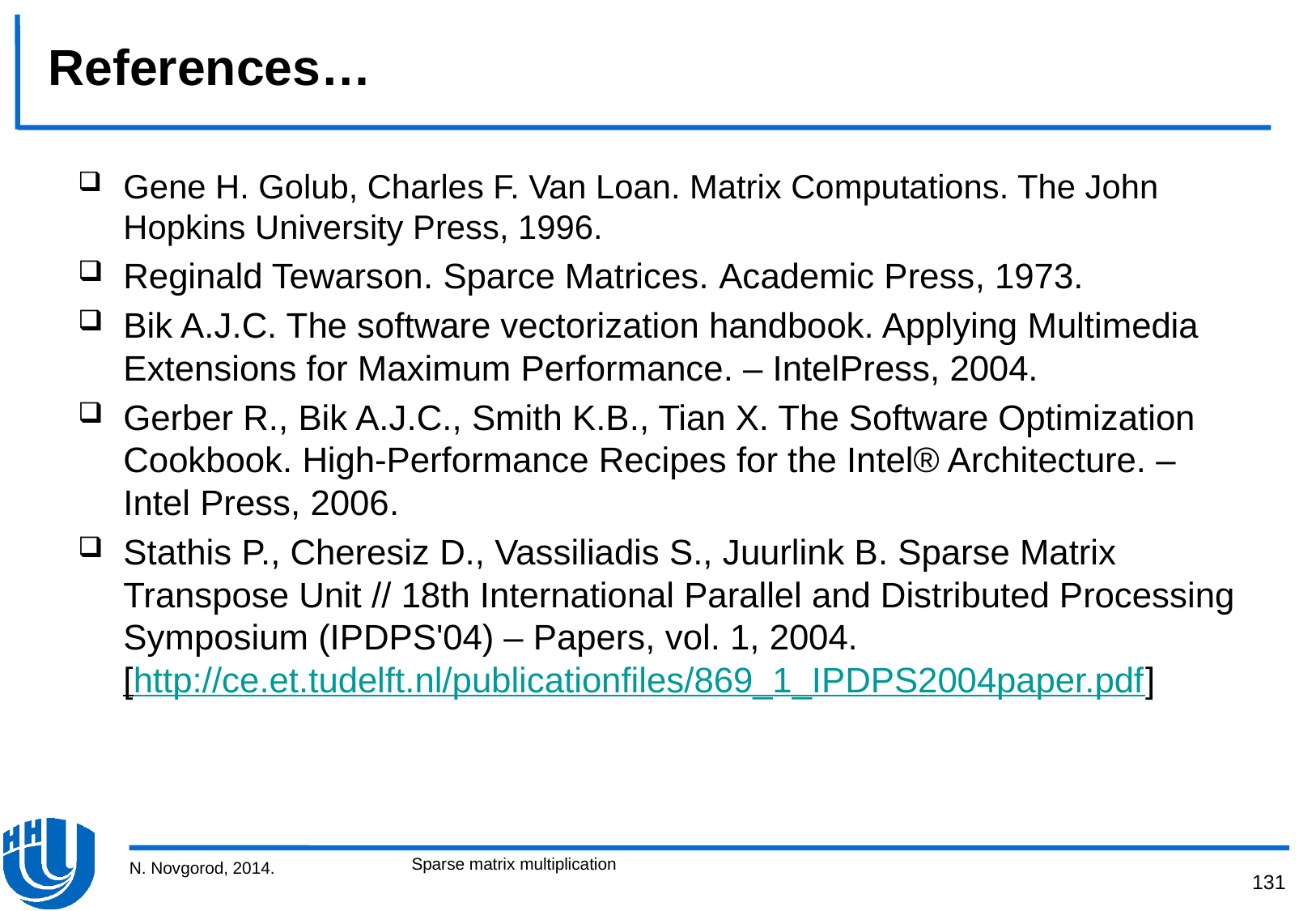

# References…
Gene H. Golub, Charles F. Van Loan. Matrix Computations. The John Hopkins University Press, 1996.
Reginald Tewarson. Sparce Matrices. Academic Press, 1973.
Bik A.J.C. The software vectorization handbook. Applying Multimedia Extensions for Maximum Performance. – IntelPress, 2004.
Gerber R., Bik A.J.C., Smith K.B., Tian X. The Software Optimization Cookbook. High-Performance Recipes for the Intel® Architecture. – Intel Press, 2006.
Stathis P., Cheresiz D., Vassiliadis S., Juurlink B. Sparse Matrix Transpose Unit // 18th International Parallel and Distributed Processing Symposium (IPDPS'04) – Papers, vol. 1, 2004.
[http://ce.et.tudelft.nl/publicationfiles/869_1_IPDPS2004paper.pdf]
Sparse matrix multiplication
N. Novgorod, 2014.
131